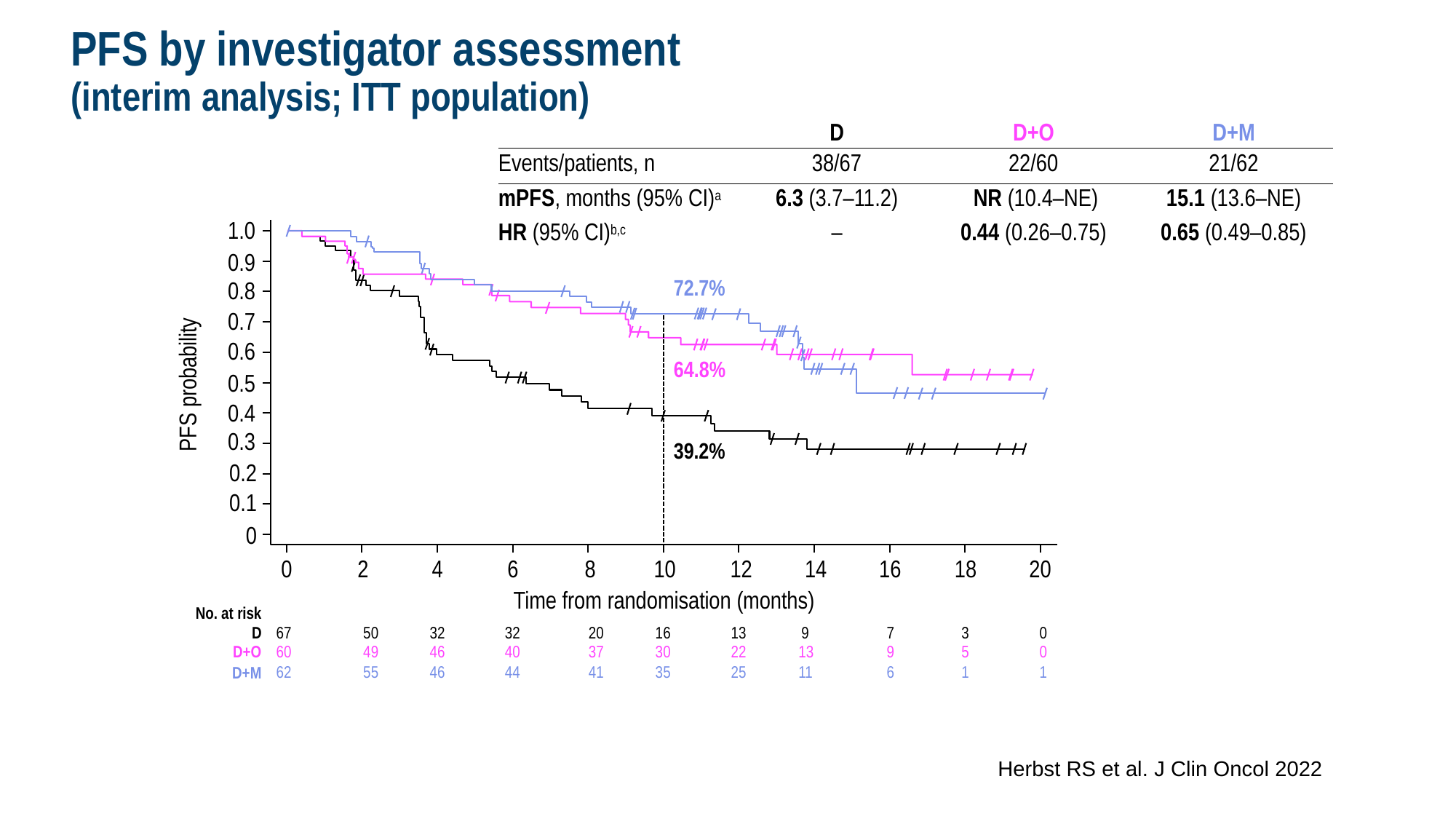

# PFS by investigator assessment
(interim analysis; ITT population)
|  | D | D+O | D+M |
| --- | --- | --- | --- |
| Events/patients, n | 38/67 | 22/60 | 21/62 |
| mPFS, months (95% CI)a | 6.3 (3.7–11.2) | NR (10.4–NE) | 15.1 (13.6–NE) |
| HR (95% CI)b,c | – | 0.44 (0.26–0.75) | 0.65 (0.49–0.85) |
1.0
0.9
0.8
0.7
0.6
0.5
0.4
0.3
0.2
0.1
0

72.7%

PFS probability

64.8%

39.2%

6	8	10	12	14
Time from randomisation (months)
0
2
4
16
18
20
| No. at risk |  |  |  |  |  |  |  |  |  |  |  |
| --- | --- | --- | --- | --- | --- | --- | --- | --- | --- | --- | --- |
| D | 67 | 50 | 32 | 32 | 20 | 16 | 13 | 9 | 7 | 3 | 0 |
| D+O | 60 | 49 | 46 | 40 | 37 | 30 | 22 | 13 | 9 | 5 | 0 |
| D+M | 62 | 55 | 46 | 44 | 41 | 35 | 25 | 11 | 6 | 1 | 1 |
Herbst RS et al. J Clin Oncol 2022